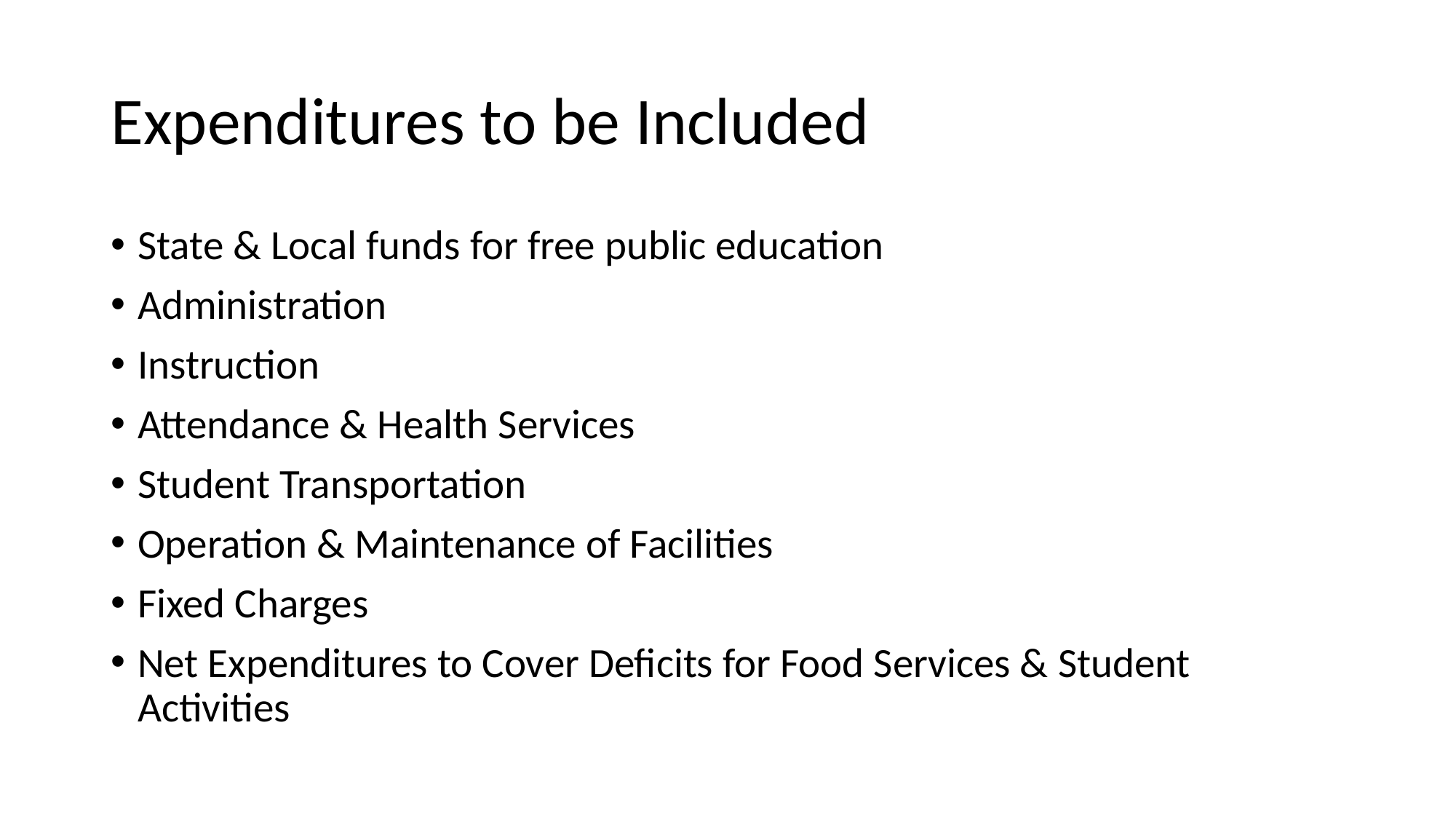

# Expenditures to be Included
State & Local funds for free public education
Administration
Instruction
Attendance & Health Services
Student Transportation
Operation & Maintenance of Facilities
Fixed Charges
Net Expenditures to Cover Deficits for Food Services & Student Activities